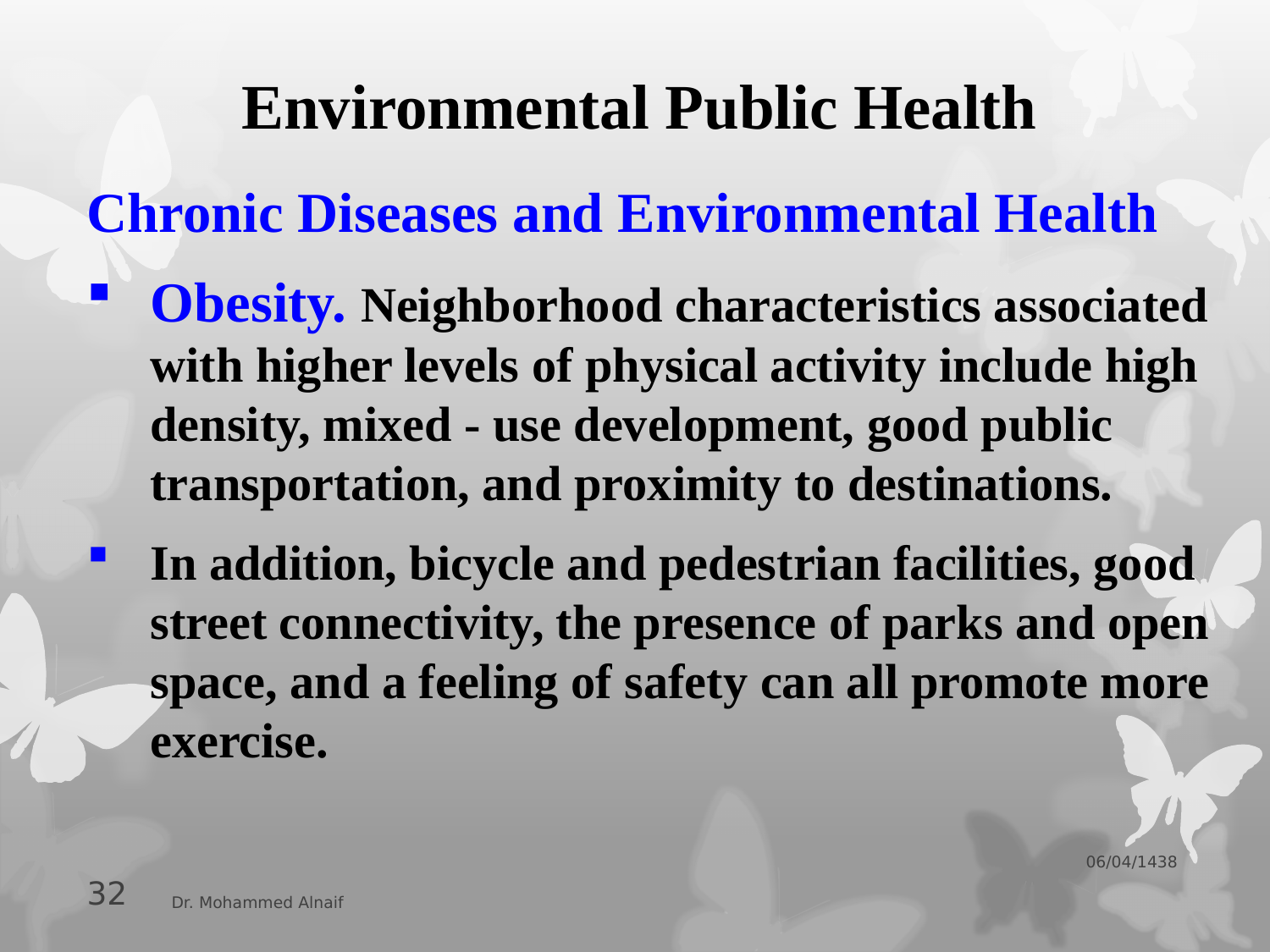

# Environmental Public Health
Chronic Diseases and Environmental Health
Obesity. Neighborhood characteristics associated with higher levels of physical activity include high density, mixed - use development, good public transportation, and proximity to destinations.
In addition, bicycle and pedestrian facilities, good street connectivity, the presence of parks and open space, and a feeling of safety can all promote more exercise.
06/04/1438
32
Dr. Mohammed Alnaif